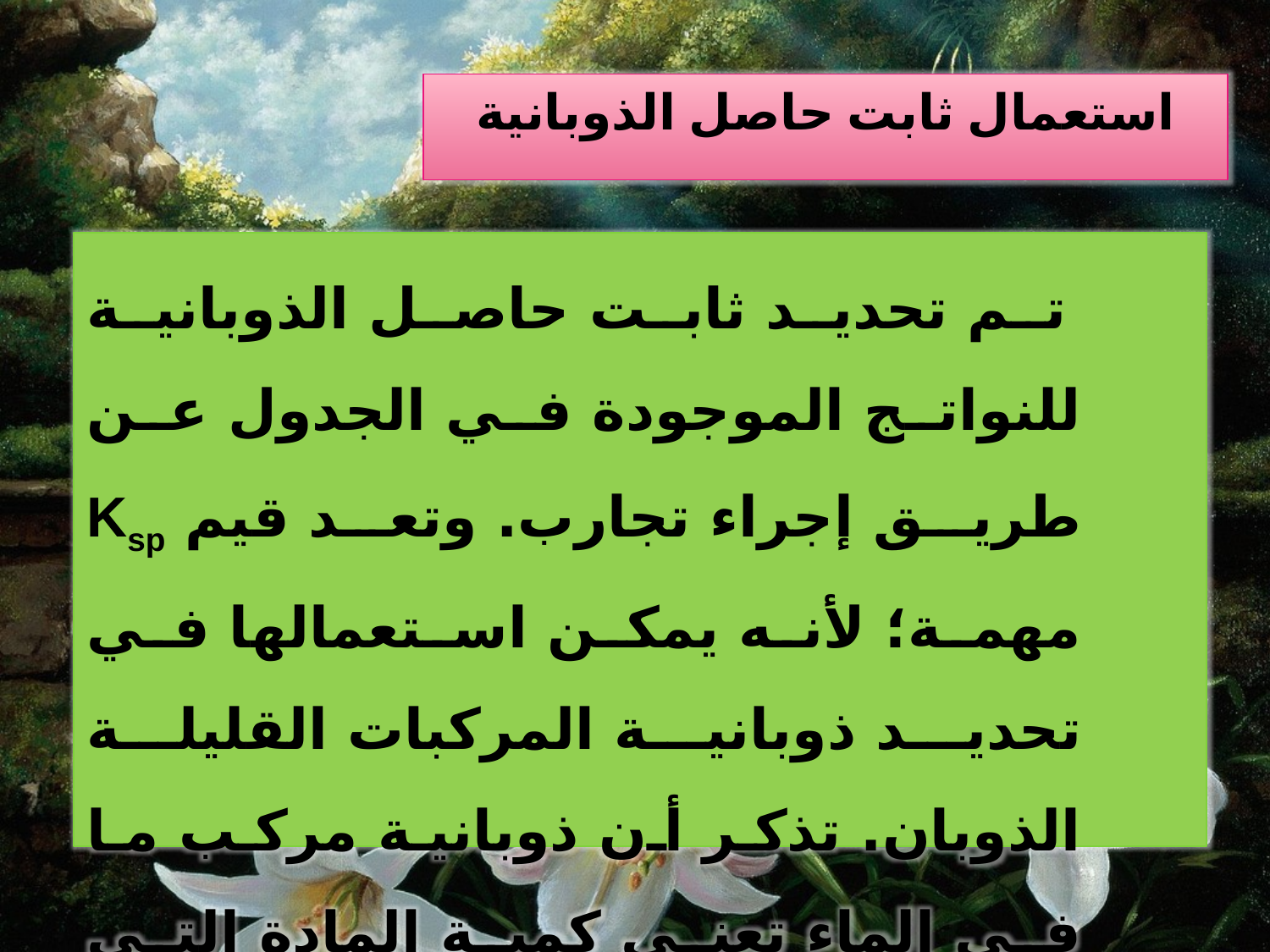

استعمال ثابت حاصل الذوبانية
      تم تحديد ثابت حاصل الذوبانية للنواتج الموجودة في الجدول عن طريق إجراء تجارب. وتعد قيم Ksp مهمة؛ لأنه يمكن استعمالها في تحديد ذوبانية المركبات القليلة الذوبان. تذكر أن ذوبانية مركب ما في الماء تعني كمية المادة التي تتفكك في حجم معين من الماء عند درجة حرارة معينة.